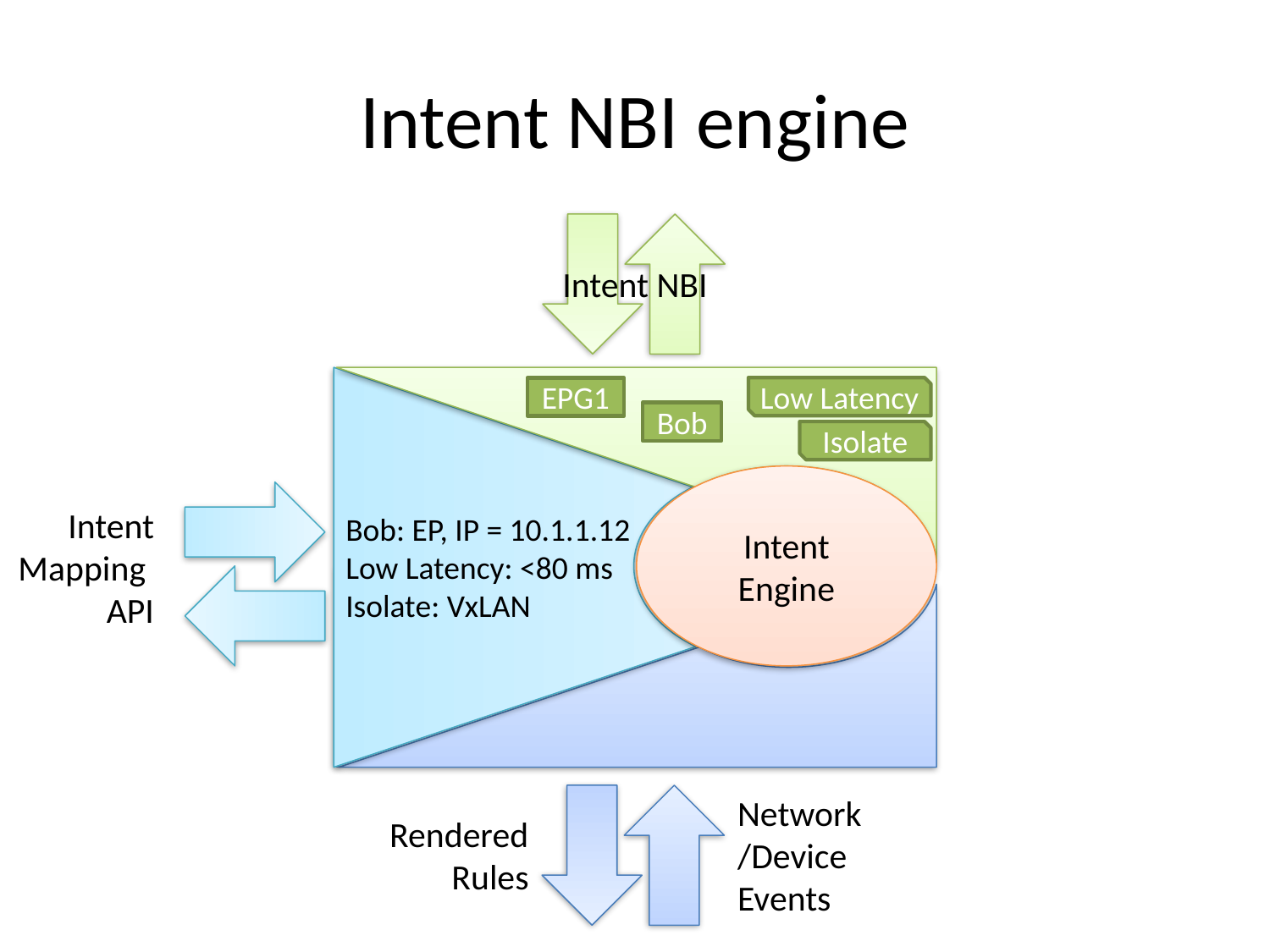

# Intent NBI engine

Intent NBI

Low Latency
EPG1
Bob
Isolate

Intent
Engine
Intent
Mapping
API
Bob: EP, IP = 10.1.1.12
Low Latency: <80 ms
Isolate: VxLAN

Network
/Device
Events

Rendered
Rules